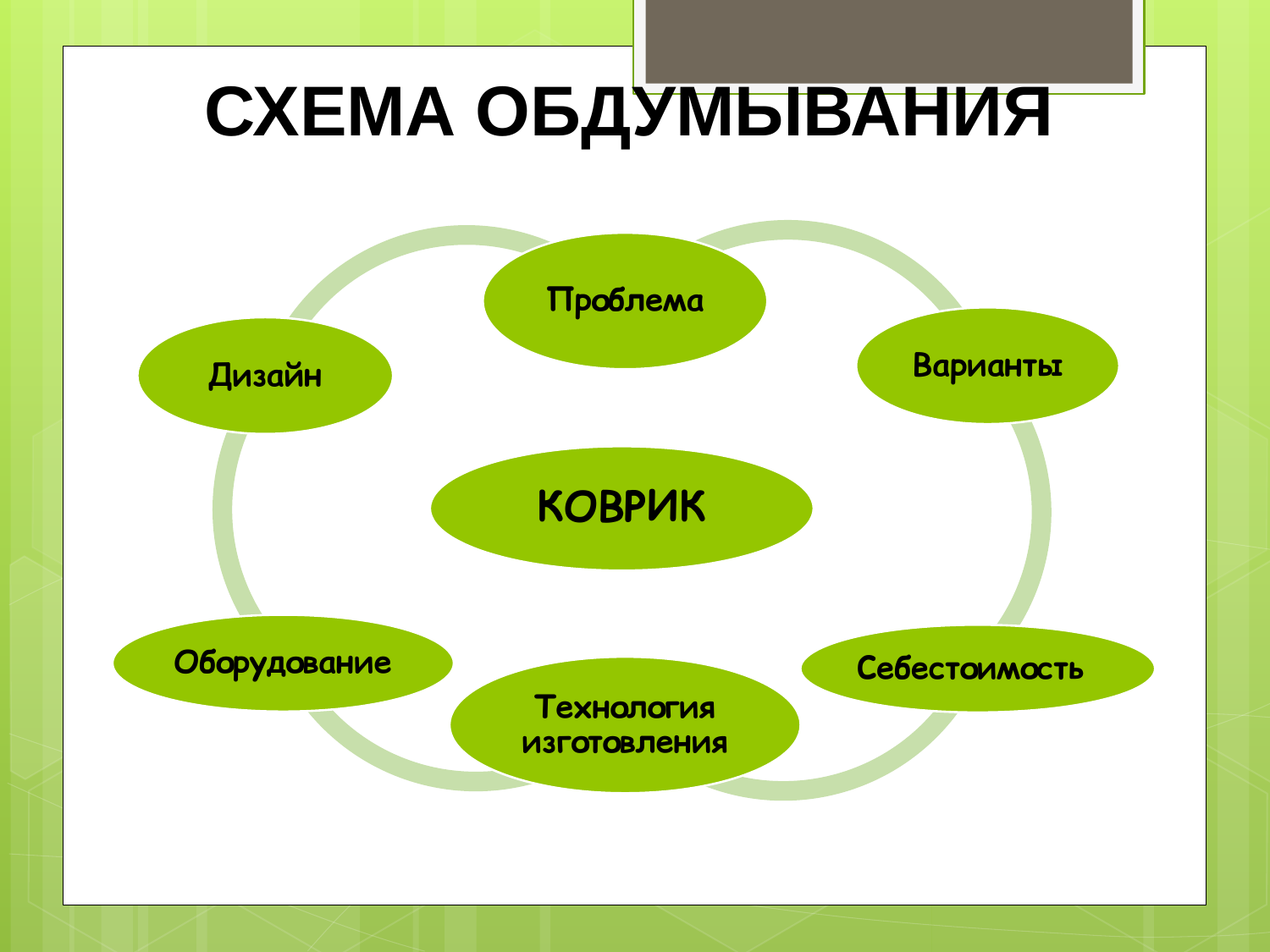

# СХЕМА ОБДУМЫВАНИЯ
КОВРИК
Проблема
Варианты
Себестоимость
Технология изготовления
Оборудование
Дизайн